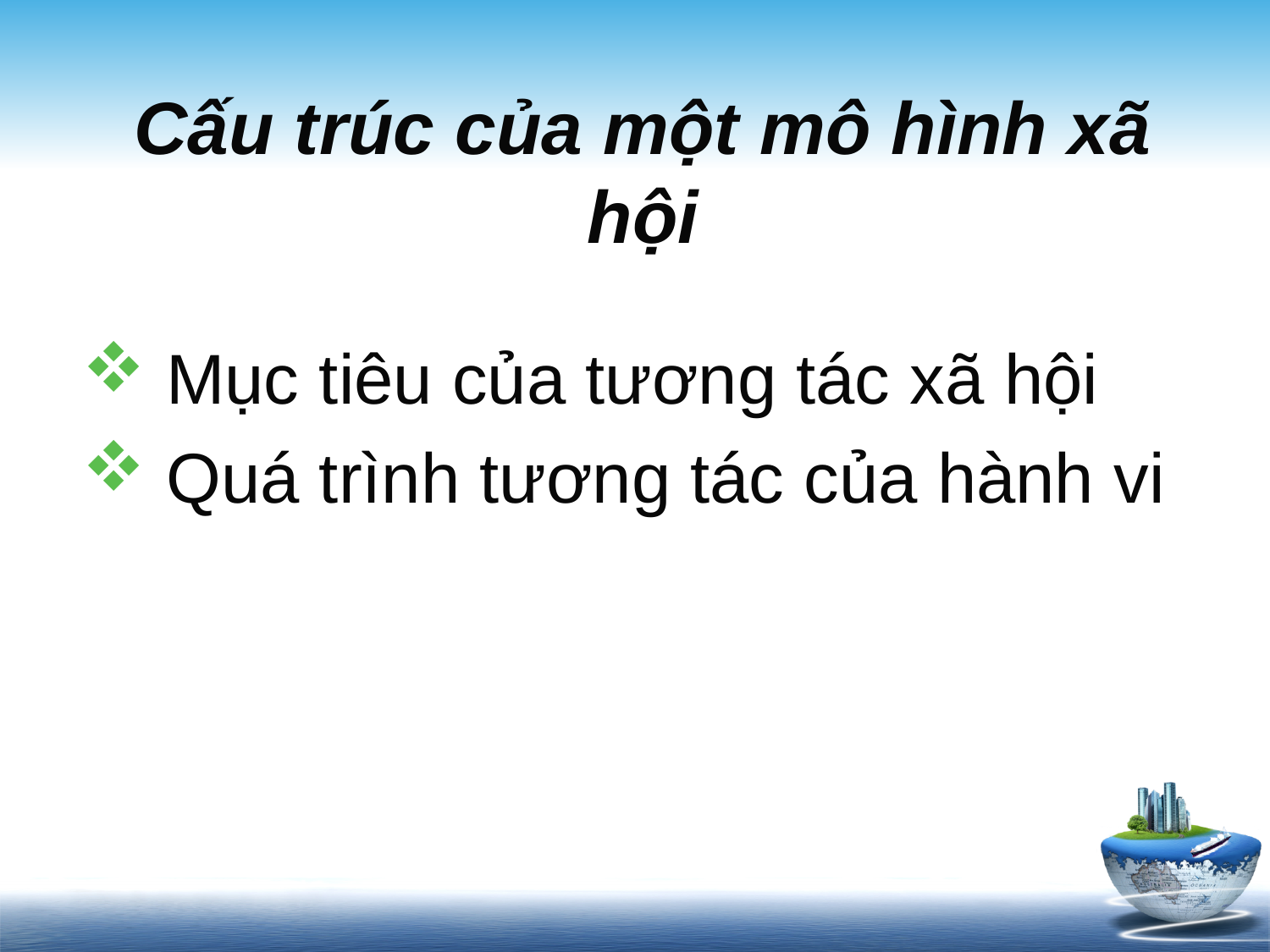

# Cấu trúc của một mô hình xã hội
 Mục tiêu của tương tác xã hội
 Quá trình tương tác của hành vi